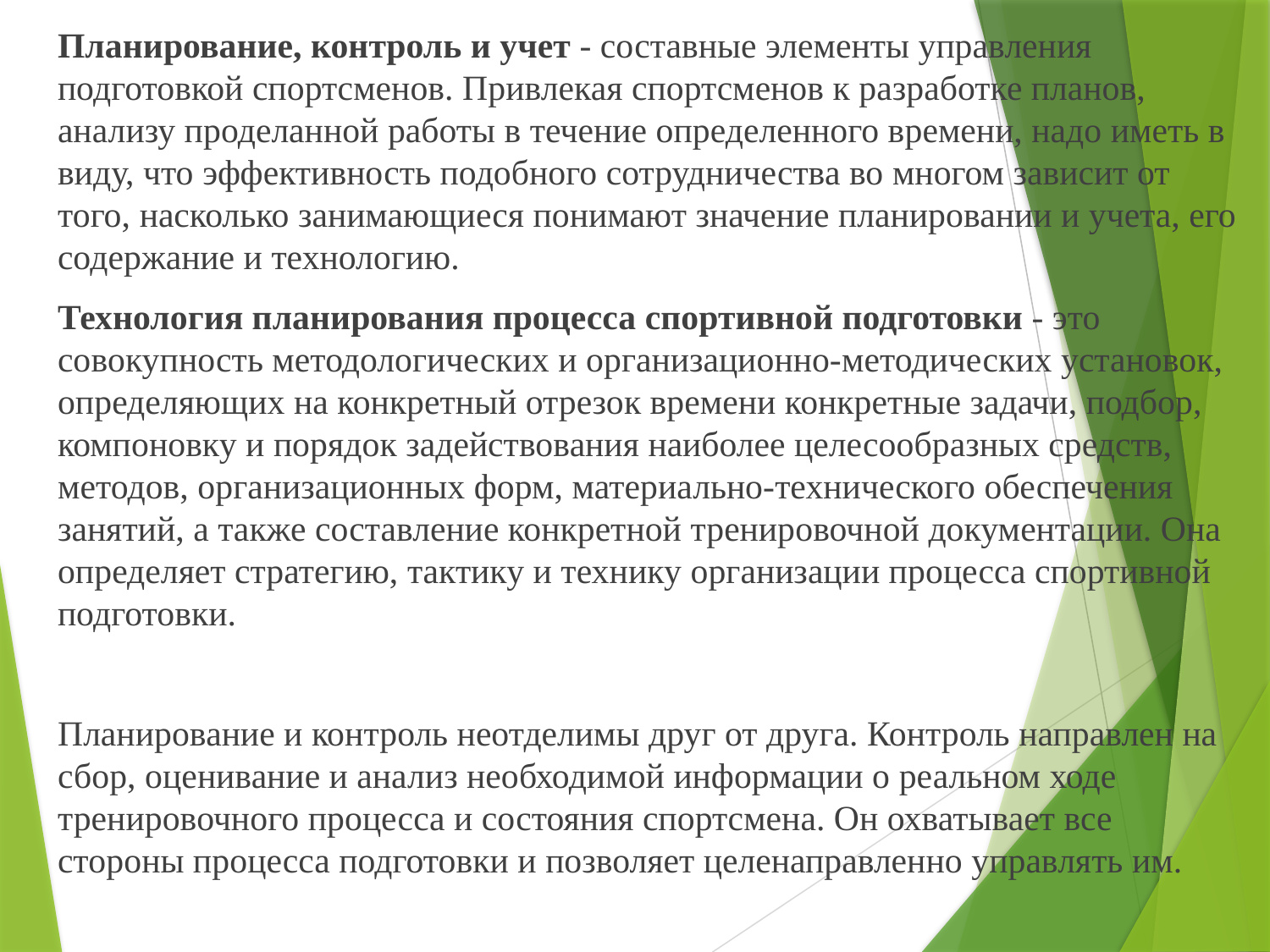

#
Планирование, контроль и учет - составные элементы управления подготовкой спортсменов. Привлекая спортсменов к разработке планов, анализу проделанной работы в течение определенного времени, надо иметь в виду, что эффективность подобного сотрудничества во многом зависит от того, насколько занимающиеся понимают значение планировании и учета, его содержание и технологию.
Технология планирования процесса спортивной подготовки - это совокупность методологических и организационно-методических установок, определяющих на конкретный отрезок времени конкретные задачи, подбор, компоновку и порядок задействования наиболее целесообразных средств, методов, организационных форм, материально-технического обеспечения занятий, а также составление конкретной тренировочной документации. Она определяет стратегию, тактику и технику организации процесса спортивной подготовки.

Планирование и контроль неотделимы друг от друга. Контроль направлен на сбор, оценивание и анализ необходимой информации о реальном ходе тренировочного процесса и состояния спортсмена. Он охватывает все стороны процесса подготовки и позволяет целенаправленно управлять им.